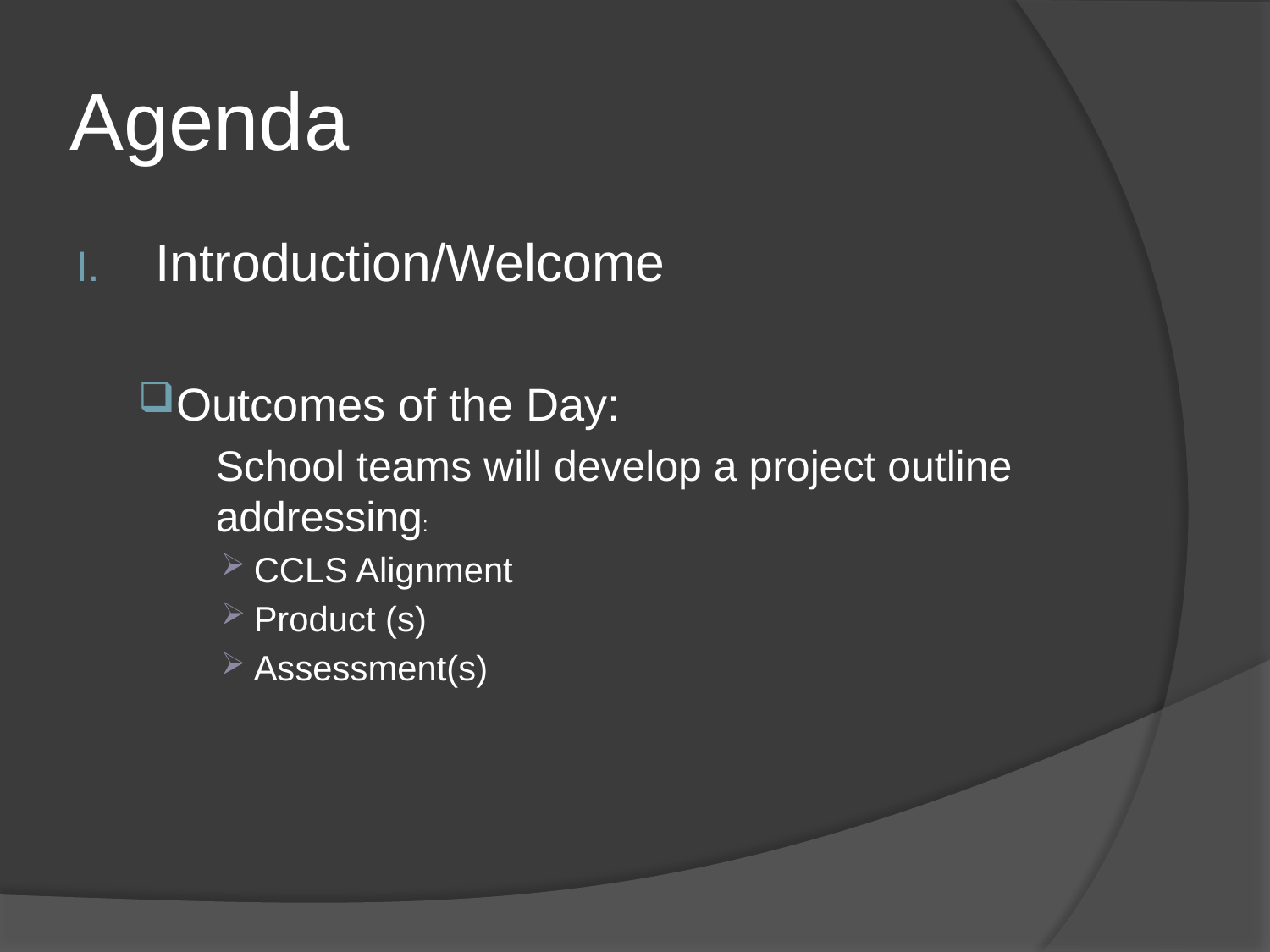

# Agenda
Introduction/Welcome

Outcomes of the Day:
   School teams will develop a project outline addressing:
CCLS Alignment
Product (s)
Assessment(s)